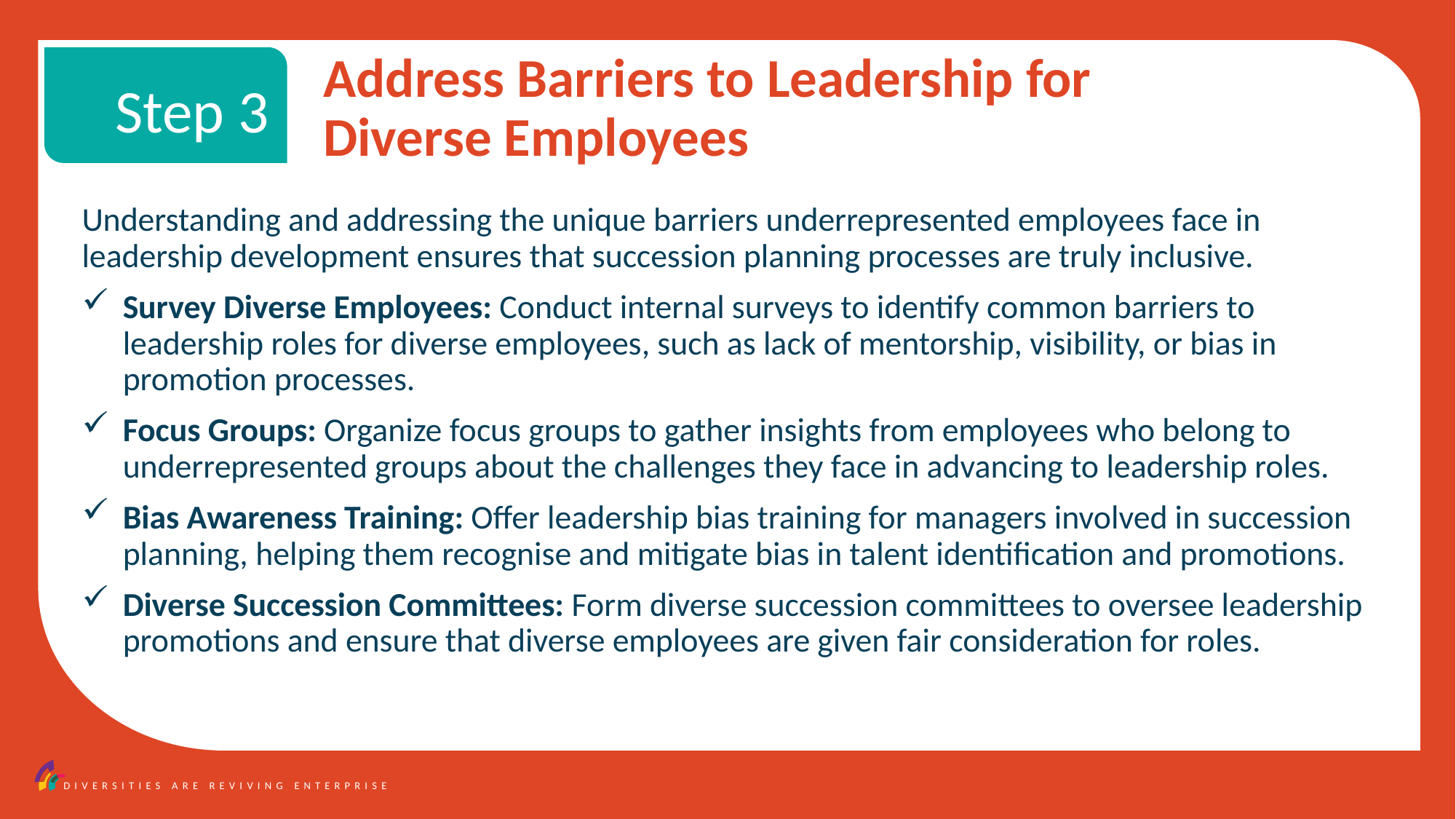

Step 3
Address Barriers to Leadership for Diverse Employees
Understanding and addressing the unique barriers underrepresented employees face in leadership development ensures that succession planning processes are truly inclusive.
Survey Diverse Employees: Conduct internal surveys to identify common barriers to leadership roles for diverse employees, such as lack of mentorship, visibility, or bias in promotion processes.
Focus Groups: Organize focus groups to gather insights from employees who belong to underrepresented groups about the challenges they face in advancing to leadership roles.
Bias Awareness Training: Offer leadership bias training for managers involved in succession planning, helping them recognise and mitigate bias in talent identification and promotions.
Diverse Succession Committees: Form diverse succession committees to oversee leadership promotions and ensure that diverse employees are given fair consideration for roles.